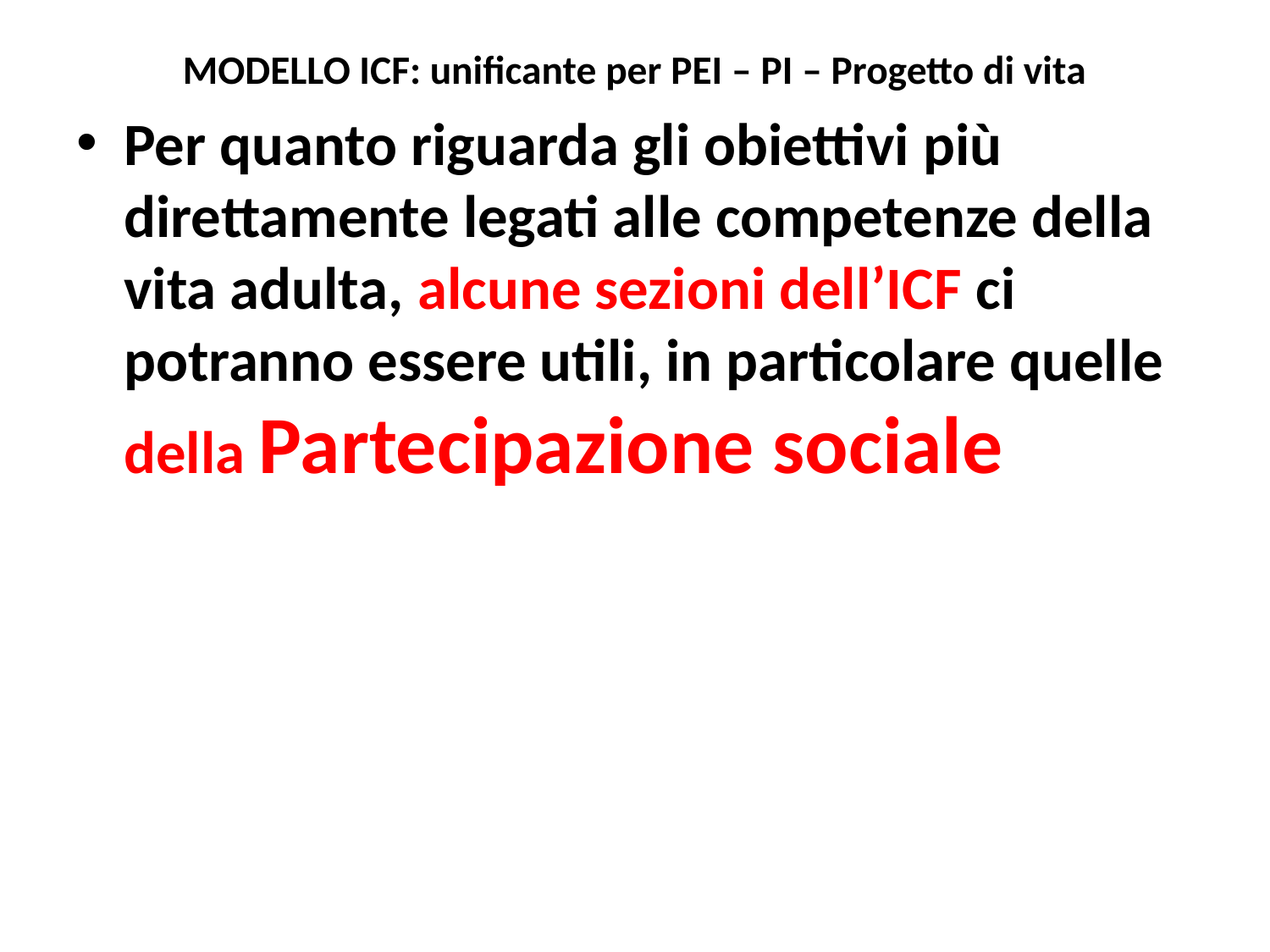

# MODELLO ICF: unificante per PEI – PI – Progetto di vita
Per quanto riguarda gli obiettivi più direttamente legati alle competenze della vita adulta, alcune sezioni dell’ICF ci potranno essere utili, in particolare quelle della Partecipazione sociale